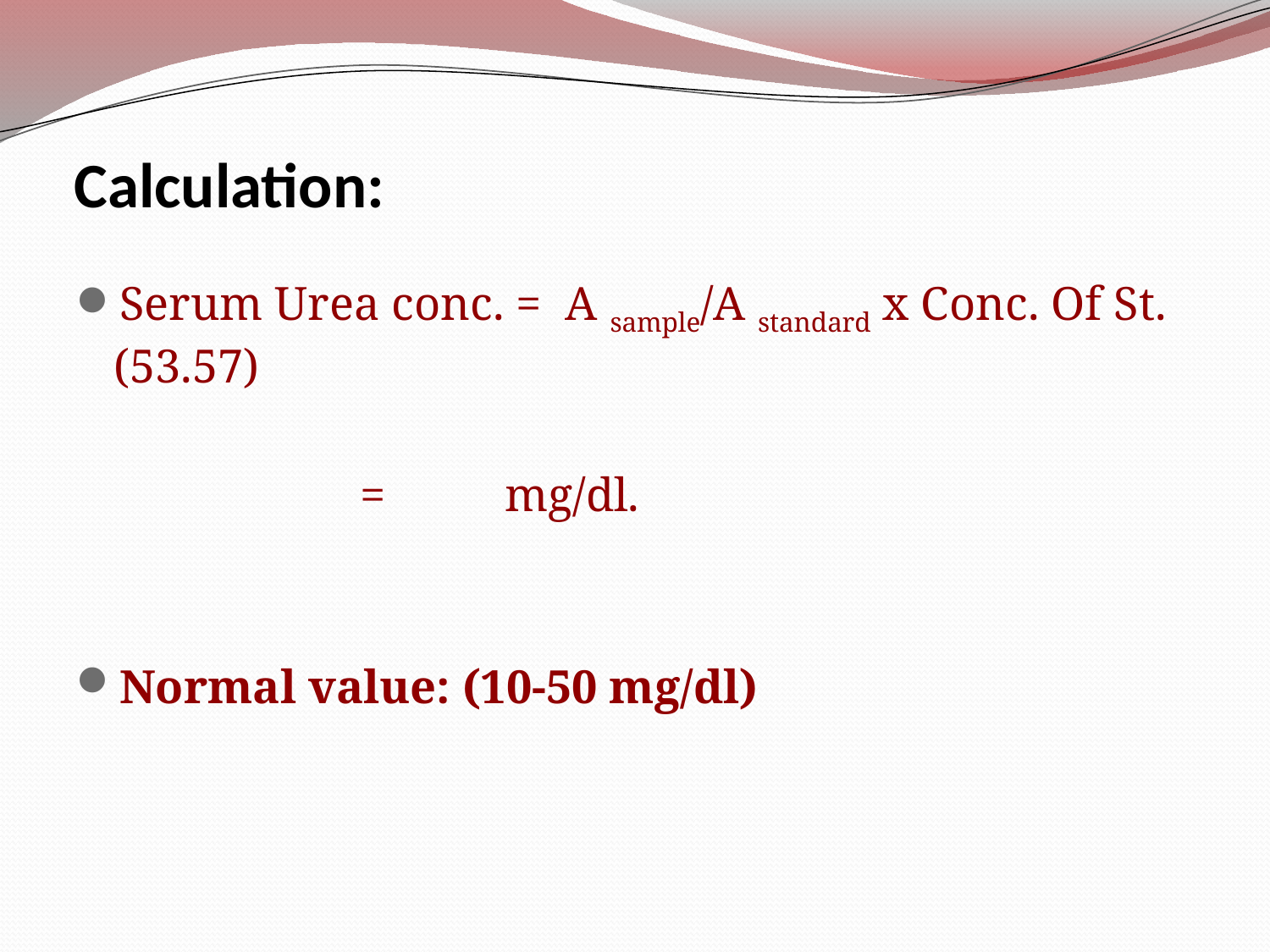

# Calculation:
Serum Urea conc. =  A sample/A standard x Conc. Of St.  (53.57)

                        =          mg/dl.

Normal value: (10-50 mg/dl)